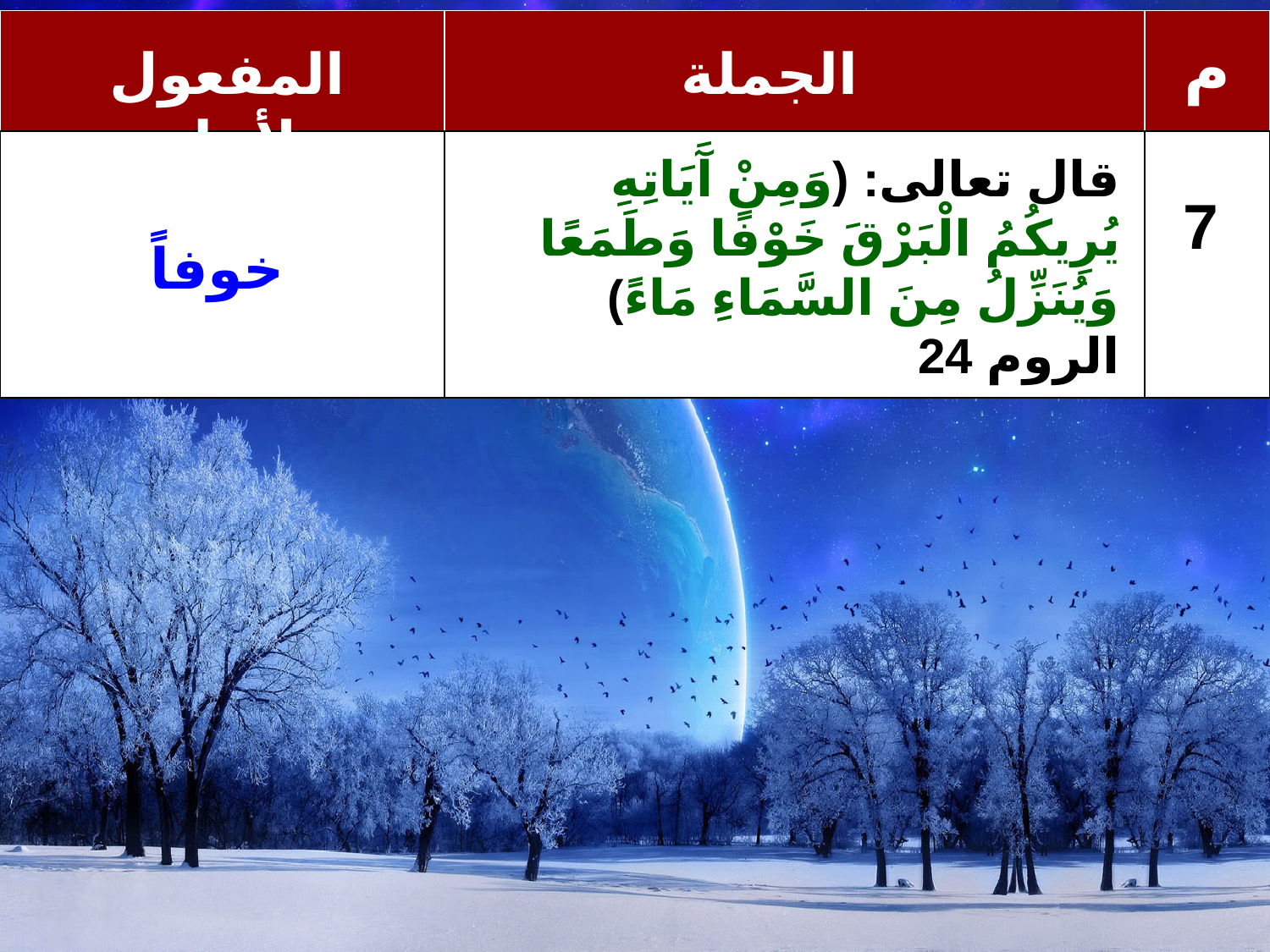

|  |  |  |
| --- | --- | --- |
|  |  |  |
م
المفعول لأجله
الجملة
7
قال تعالى: (وَمِنْ آَيَاتِهِ يُرِيكُمُ الْبَرْقَ خَوْفًا وَطَمَعًا وَيُنَزِّلُ مِنَ السَّمَاءِ مَاءً) الروم 24
خوفاً